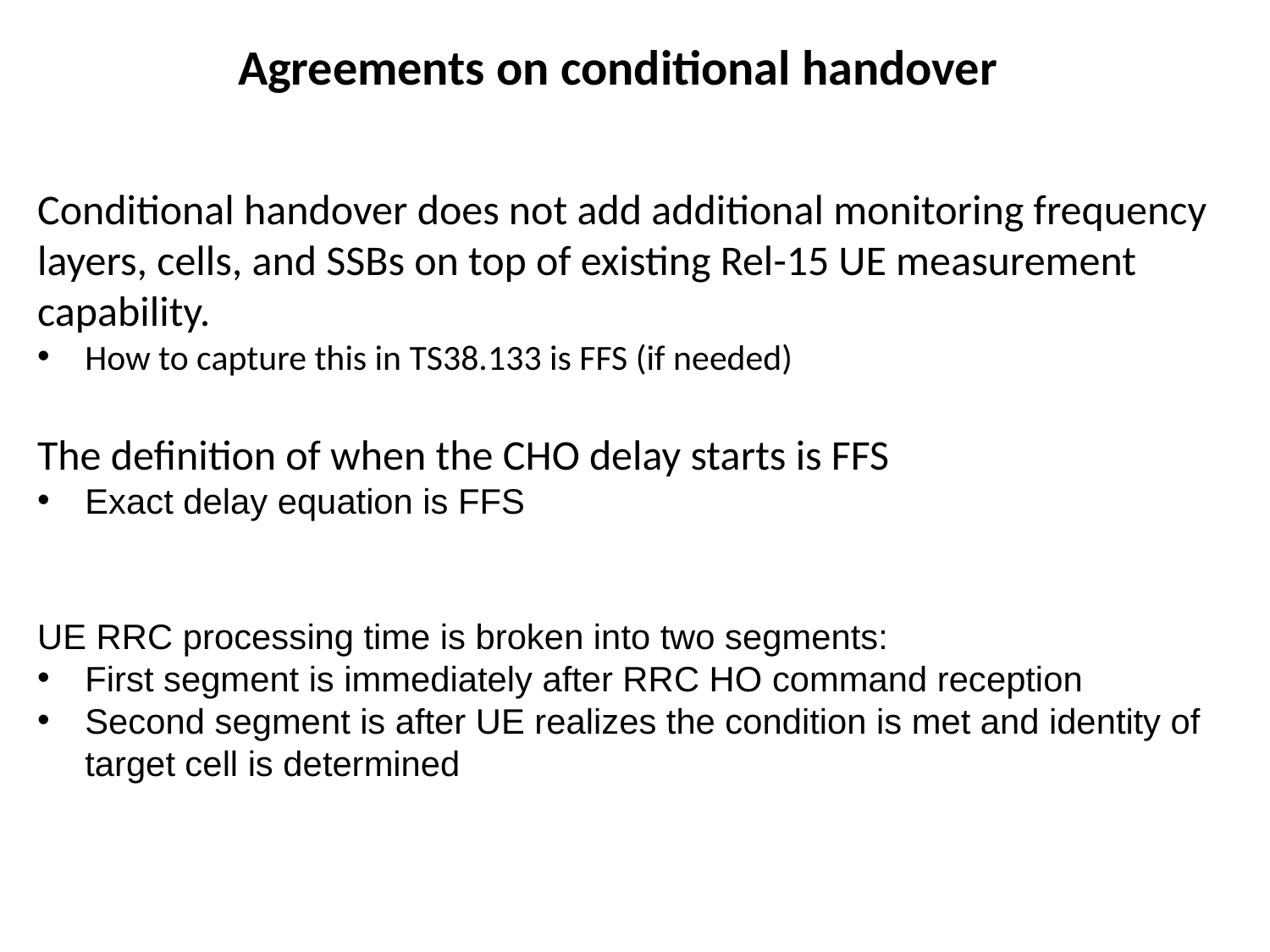

# Agreements on conditional handover
Conditional handover does not add additional monitoring frequency layers, cells, and SSBs on top of existing Rel-15 UE measurement capability.
How to capture this in TS38.133 is FFS (if needed)

The definition of when the CHO delay starts is FFS
Exact delay equation is FFS

UE RRC processing time is broken into two segments:
First segment is immediately after RRC HO command reception
Second segment is after UE realizes the condition is met and identity of target cell is determined